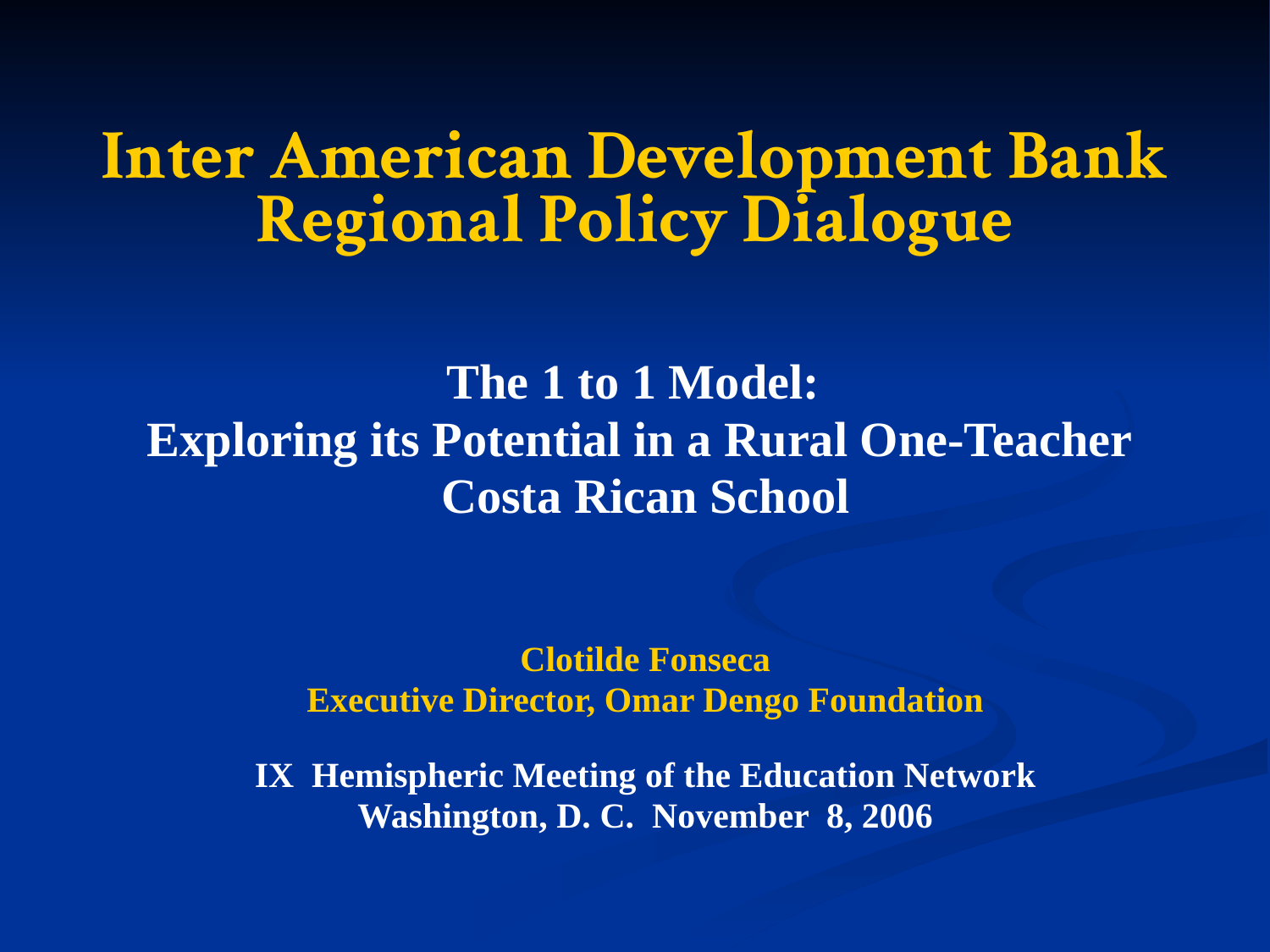

# Inter American Development Bank Regional Policy Dialogue

The 1 to 1 Model:
Exploring its Potential in a Rural One-Teacher
Costa Rican School

Clotilde Fonseca
Executive Director, Omar Dengo Foundation
IX  Hemispheric Meeting of the Education Network
Washington, D. C.  November  8, 2006